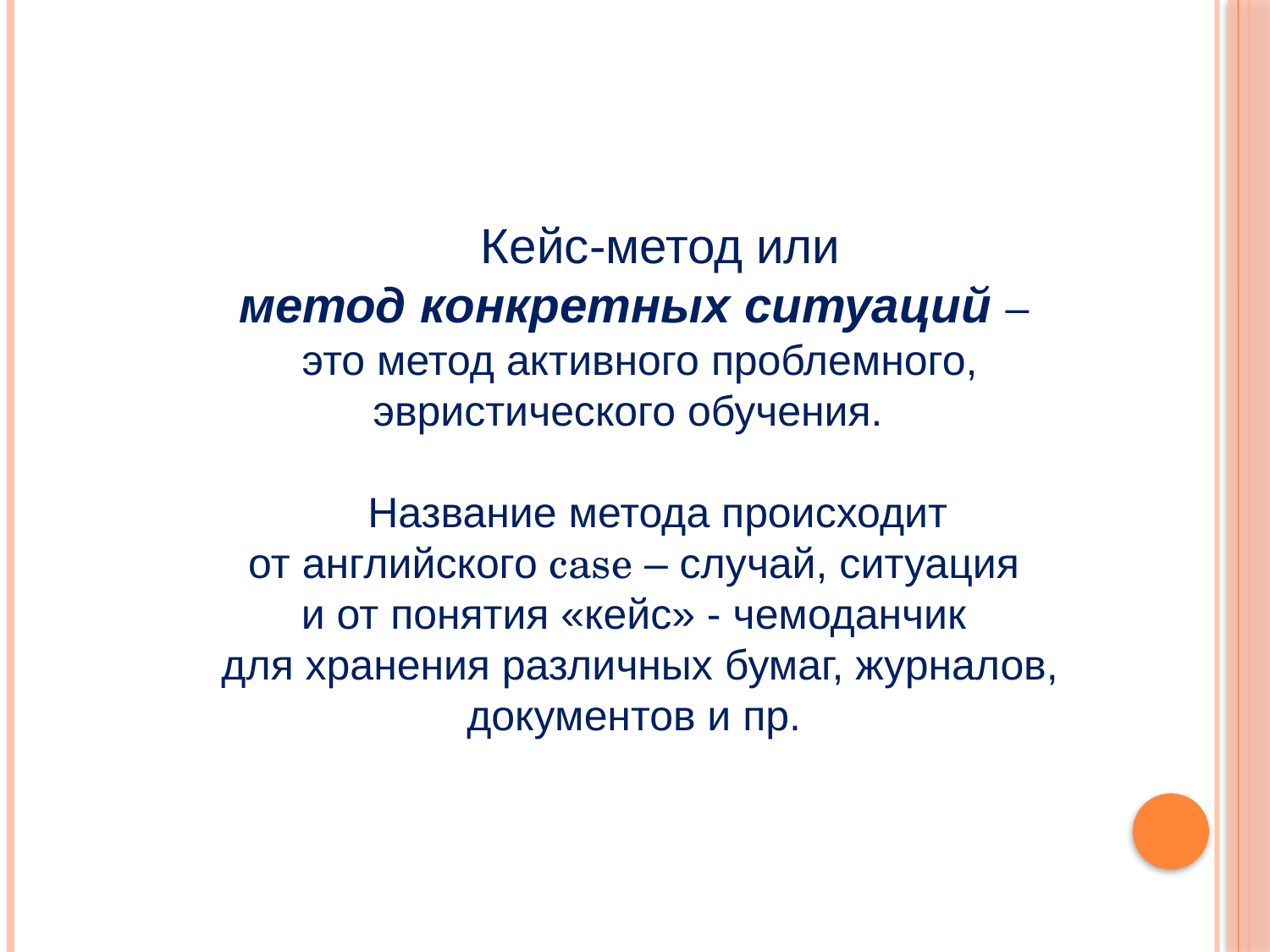

Кейс-метод или
метод конкретных ситуаций –
это метод активного проблемного, эвристического обучения.

    Название метода происходит
от английского case – случай, ситуация
и от понятия «кейс» - чемоданчик
для хранения различных бумаг, журналов, документов и пр.